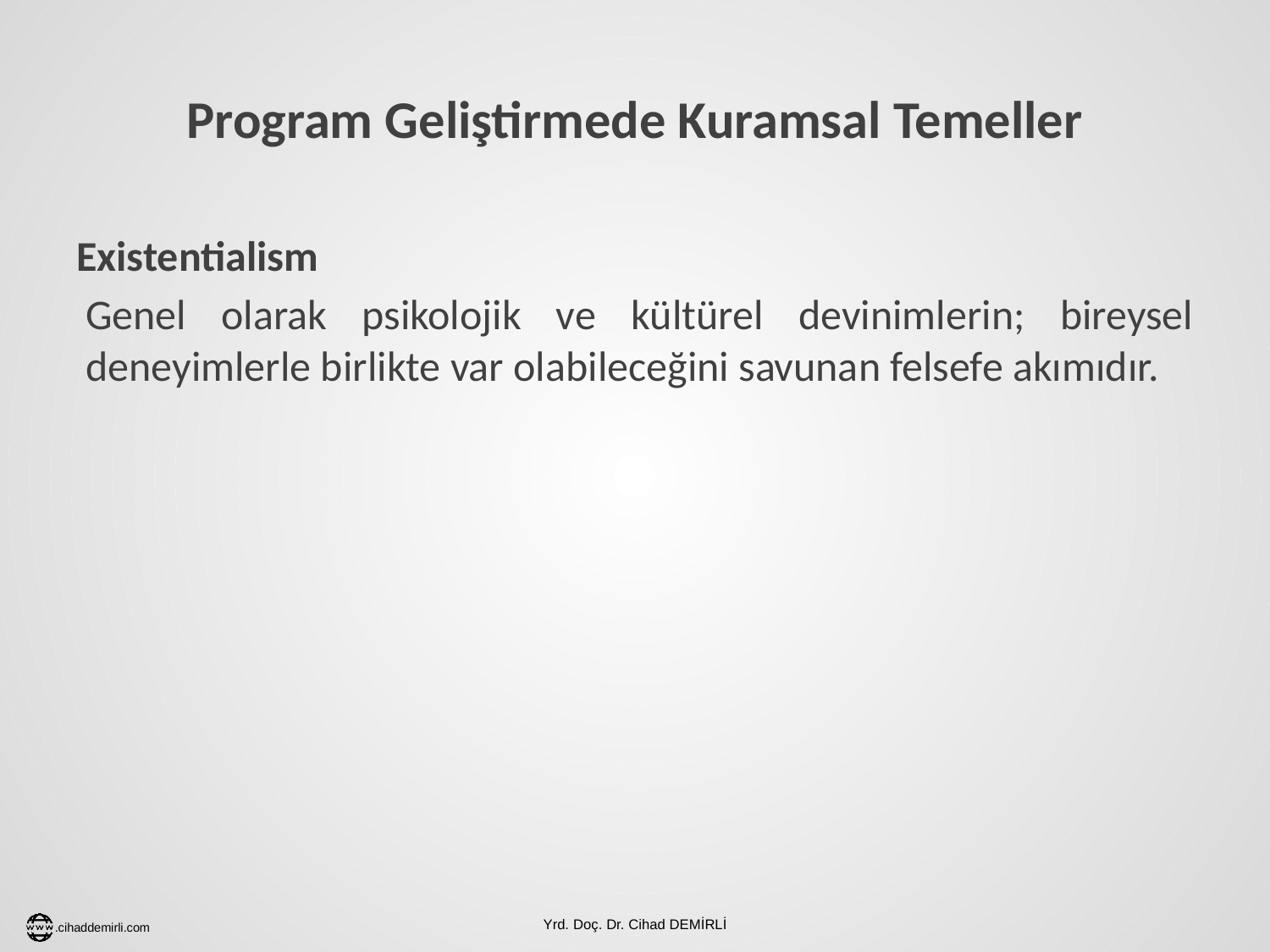

# Program Geliştirmede Kuramsal Temeller
Existentialism
Genel olarak psikolojik ve kültürel devinimlerin; bireysel deneyimlerle birlikte var olabileceğini savunan felsefe akımıdır.